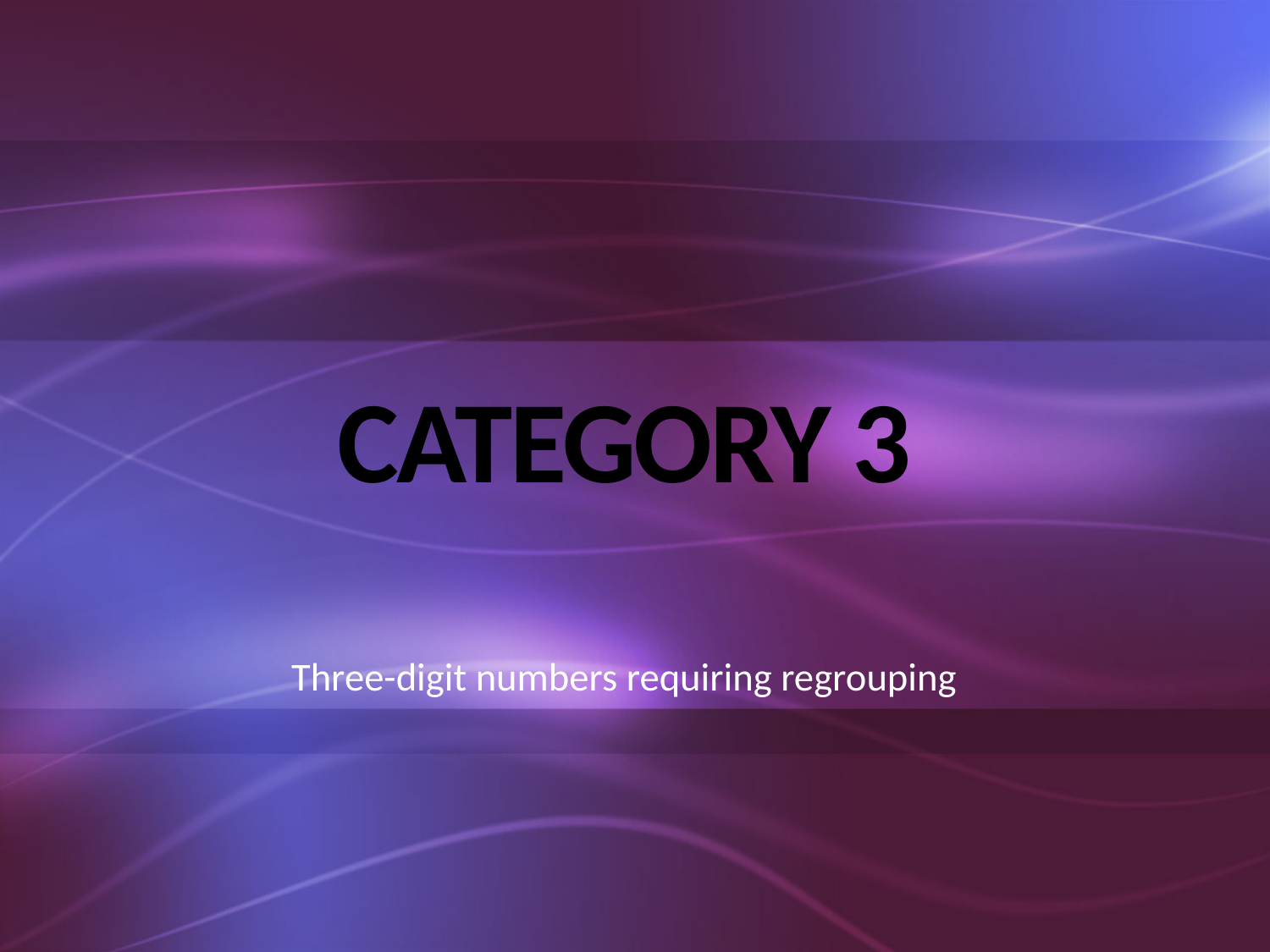

# Category 3
Three-digit numbers requiring regrouping